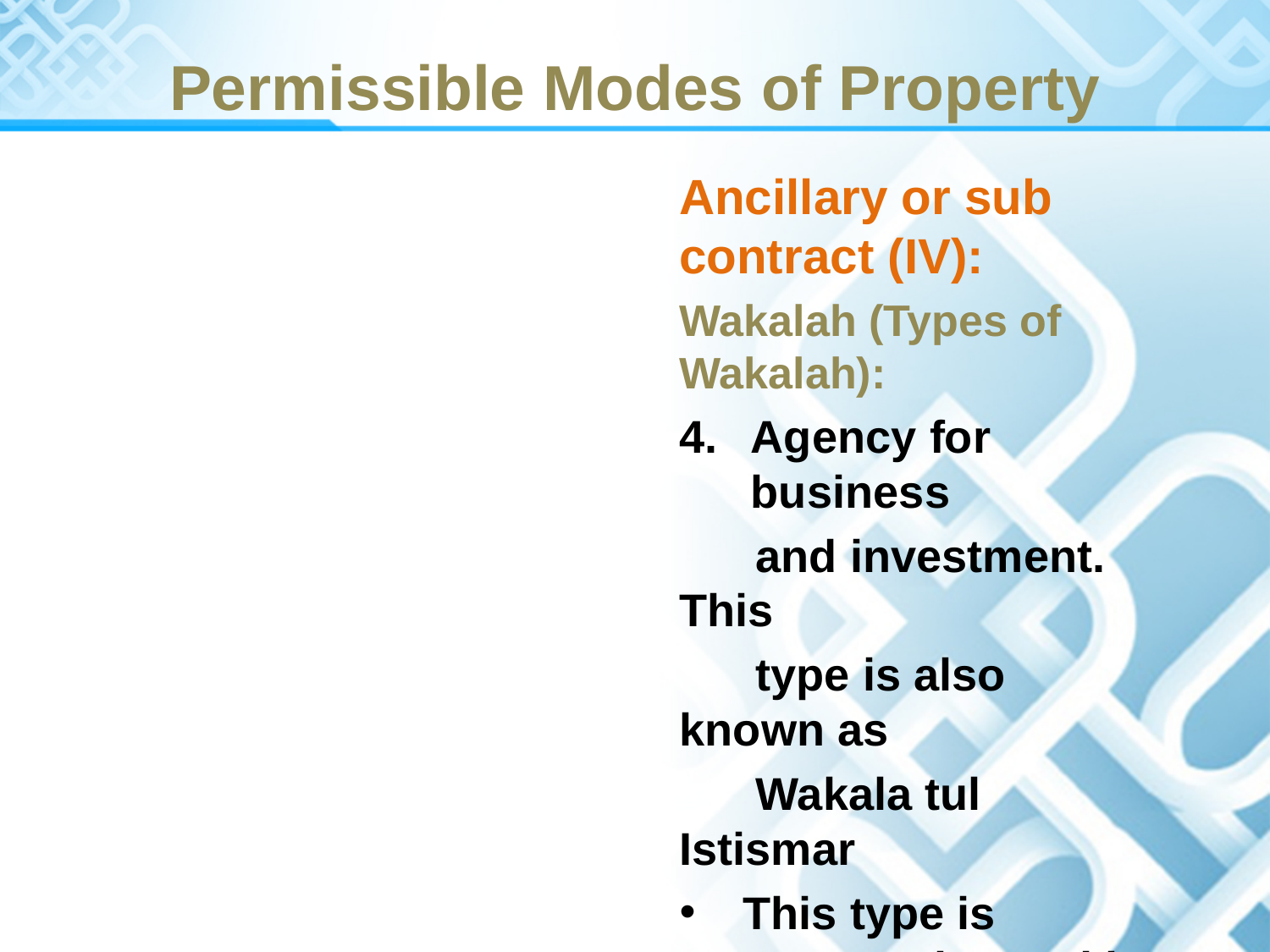

Permissible Modes of Property
Ancillary or sub contract (IV):
Wakalah (Types of Wakalah):
Agency for business
      and investment. This
      type is also known as
      Wakala tul Istismar
This type is commonly used in some Islamic management structures.